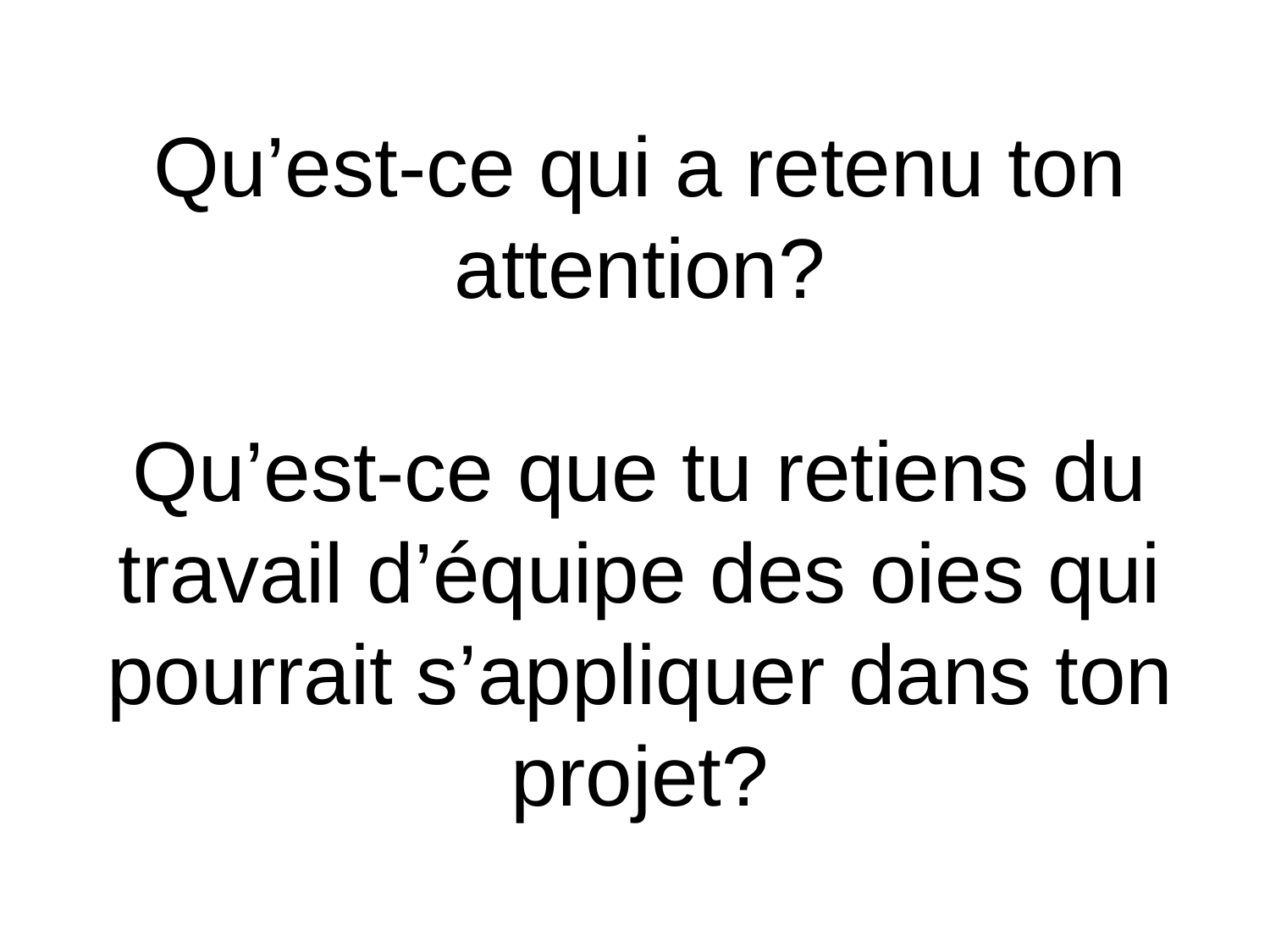

Qu’est-ce qui a retenu ton attention?

Qu’est-ce que tu retiens du travail d’équipe des oies qui pourrait s’appliquer dans ton projet?